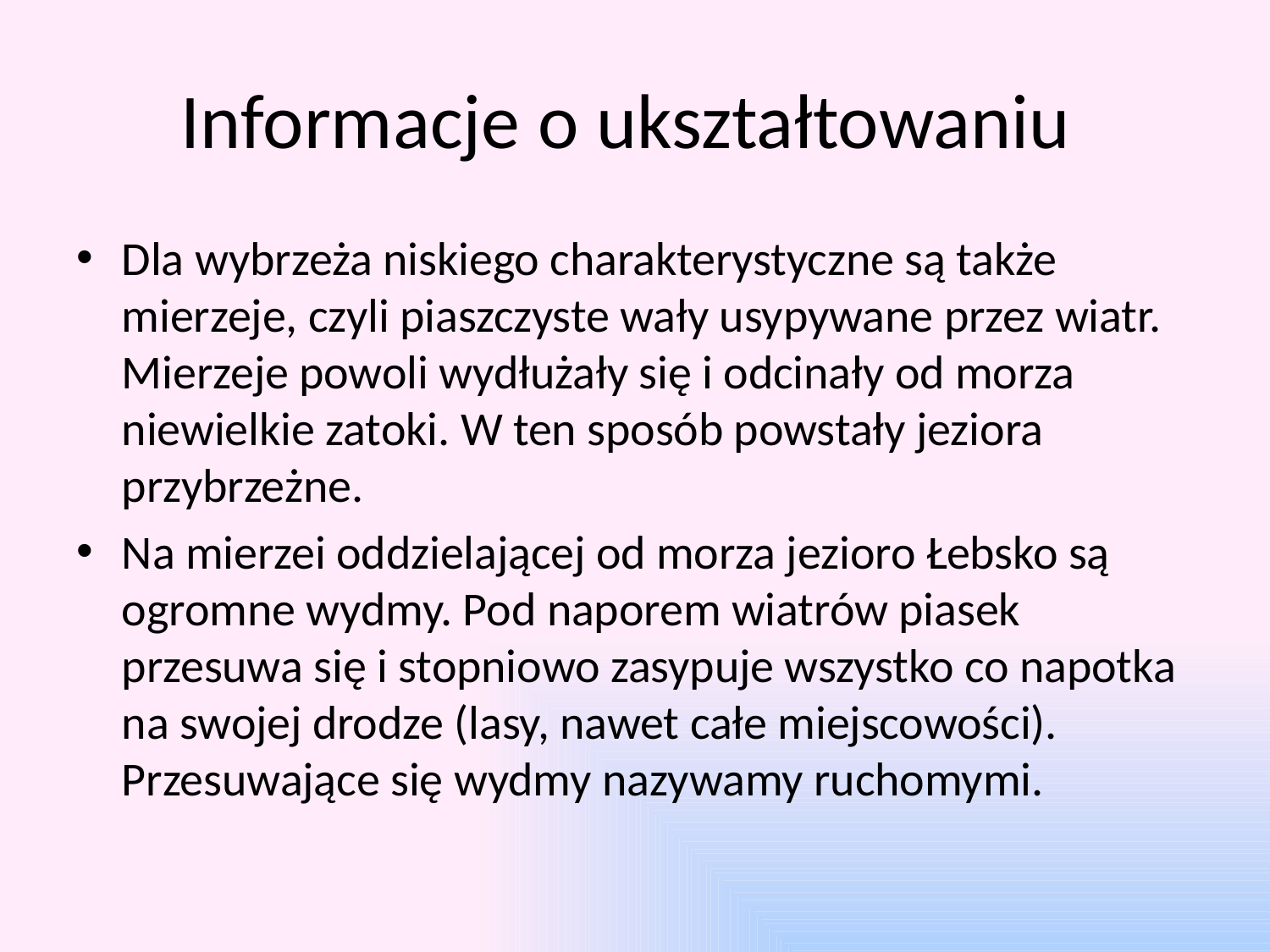

# Informacje o ukształtowaniu
Dla wybrzeża niskiego charakterystyczne są także mierzeje, czyli piaszczyste wały usypywane przez wiatr. Mierzeje powoli wydłużały się i odcinały od morza niewielkie zatoki. W ten sposób powstały jeziora przybrzeżne.
Na mierzei oddzielającej od morza jezioro Łebsko są ogromne wydmy. Pod naporem wiatrów piasek przesuwa się i stopniowo zasypuje wszystko co napotka na swojej drodze (lasy, nawet całe miejscowości). Przesuwające się wydmy nazywamy ruchomymi.